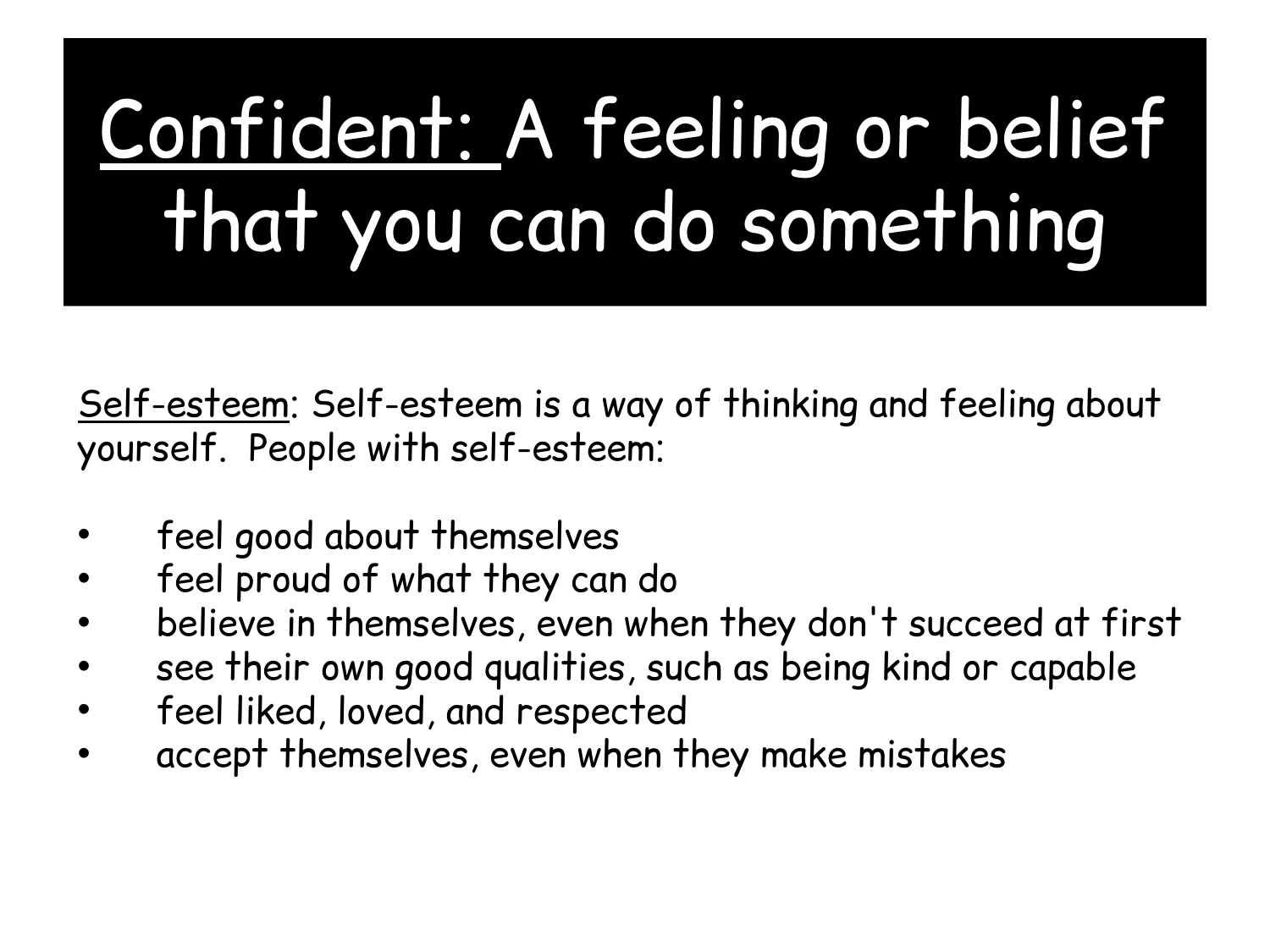

# Confident: A feeling or belief that you can do something
Self-esteem: Self-esteem is a way of thinking and feeling about yourself.  People with self-esteem:

feel good about themselves
feel proud of what they can do
believe in themselves, even when they don't succeed at first
see their own good qualities, such as being kind or capable
feel liked, loved, and respected
accept themselves, even when they make mistakes